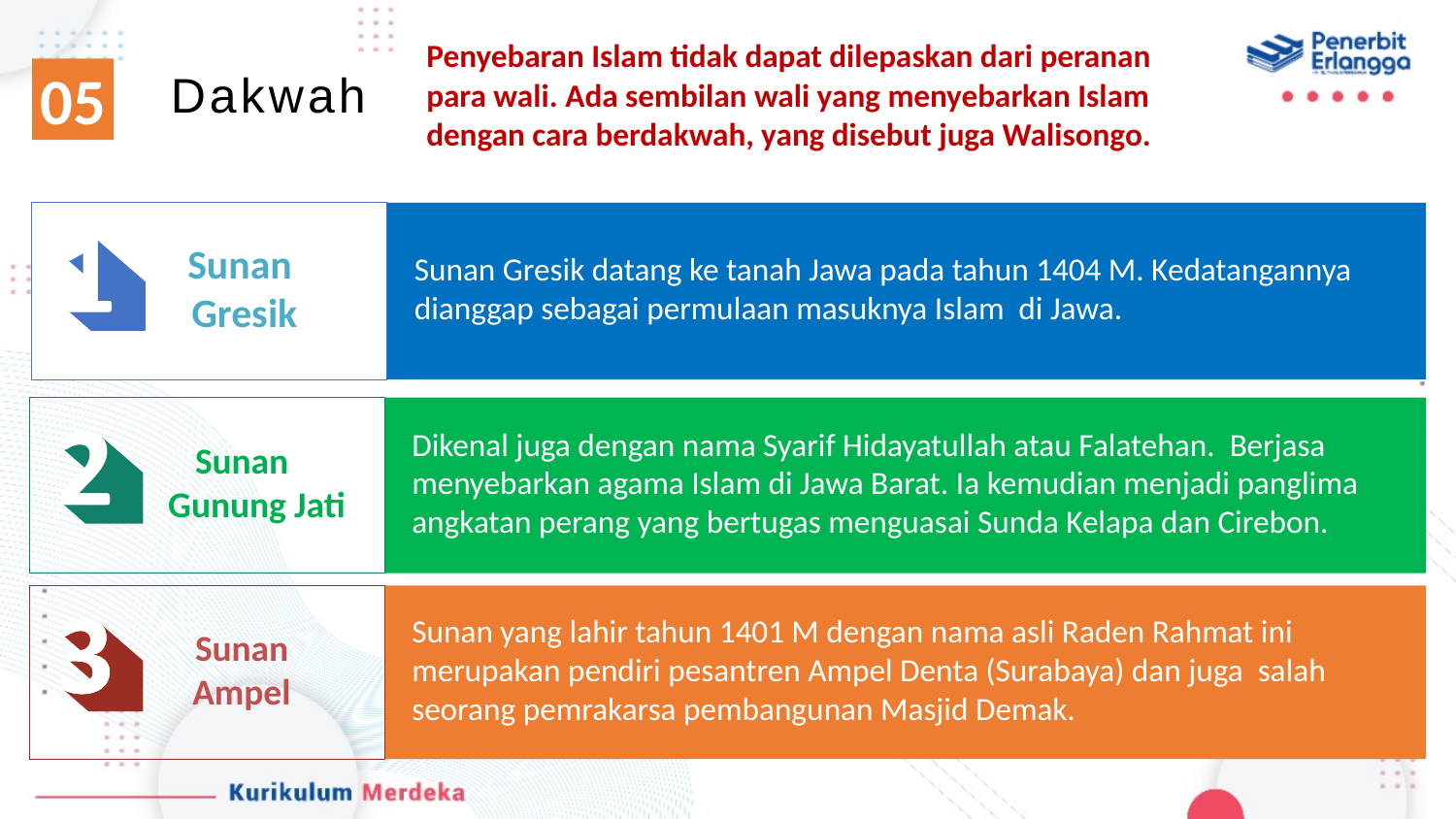

Penyebaran Islam tidak dapat dilepaskan dari peranan para wali. Ada sembilan wali yang menyebarkan Islam dengan cara berdakwah, yang disebut juga Walisongo.
Dakwah
05
Sunan
Gresik
Sunan Gresik datang ke tanah Jawa pada tahun 1404 M. Kedatangannya dianggap sebagai permulaan masuknya Islam  di Jawa.

Sunan
Gunung Jati
Dikenal juga dengan nama Syarif Hidayatullah atau Falatehan.  Berjasa menyebarkan agama Islam di Jawa Barat. Ia kemudian menjadi panglima angkatan perang yang bertugas menguasai Sunda Kelapa dan Cirebon.

Sunan
Ampel
Sunan yang lahir tahun 1401 M dengan nama asli Raden Rahmat ini merupakan pendiri pesantren Ampel Denta (Surabaya) dan juga  salah seorang pemrakarsa pembangunan Masjid Demak.